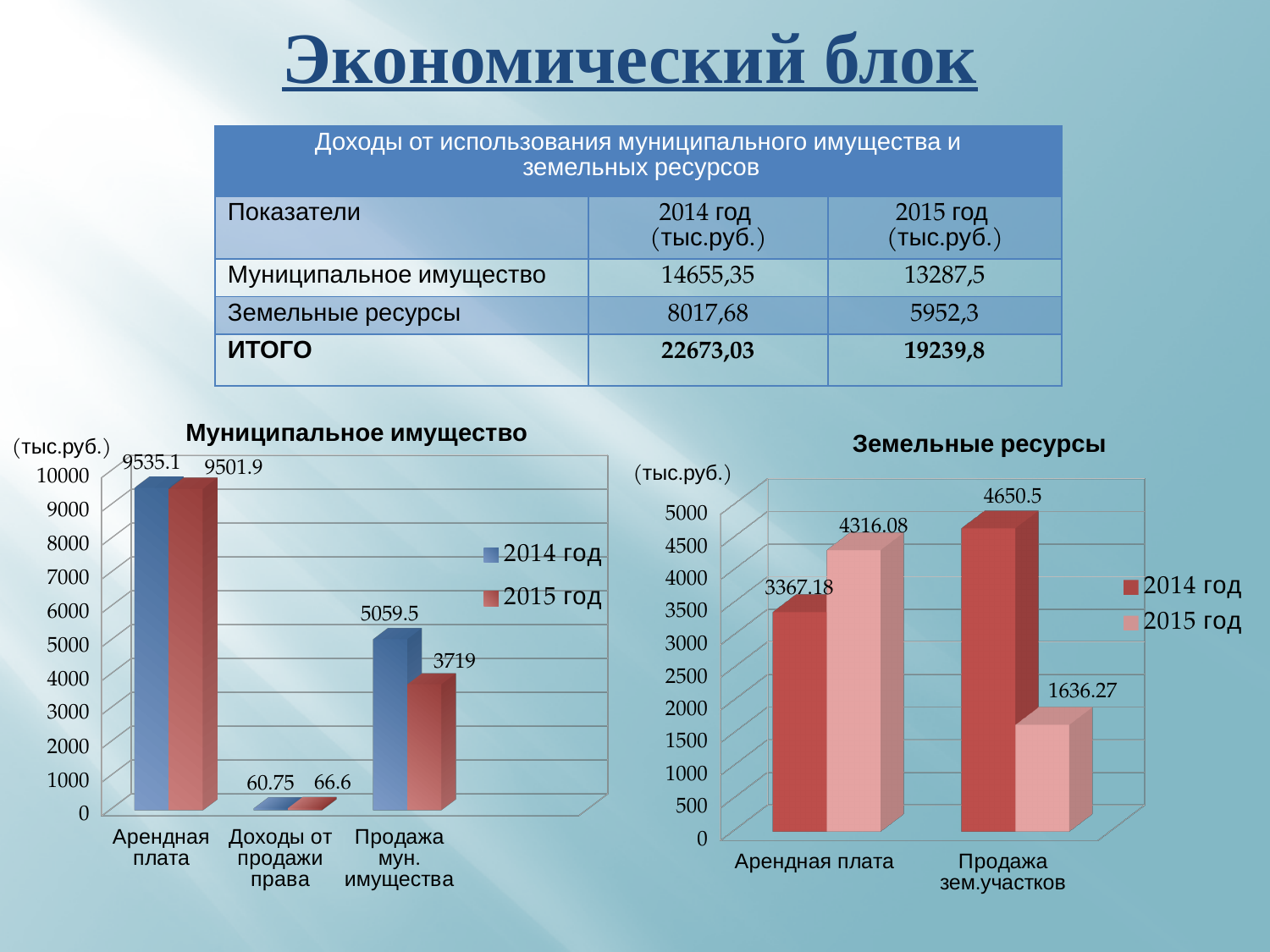

# Экономический блок
| Доходы от использования муниципального имущества и земельных ресурсов |  |  |
| --- | --- | --- |
| Показатели | 2014 год (тыс.руб.) | 2015 год (тыс.руб.) |
| Муниципальное имущество | 14655,35 | 13287,5 |
| Земельные ресурсы | 8017,68 | 5952,3 |
| ИТОГО | 22673,03 | 19239,8 |
Муниципальное имущество
Земельные ресурсы

[unsupported chart]

(тыс.руб.)
(тыс.руб.)

[unsupported chart]